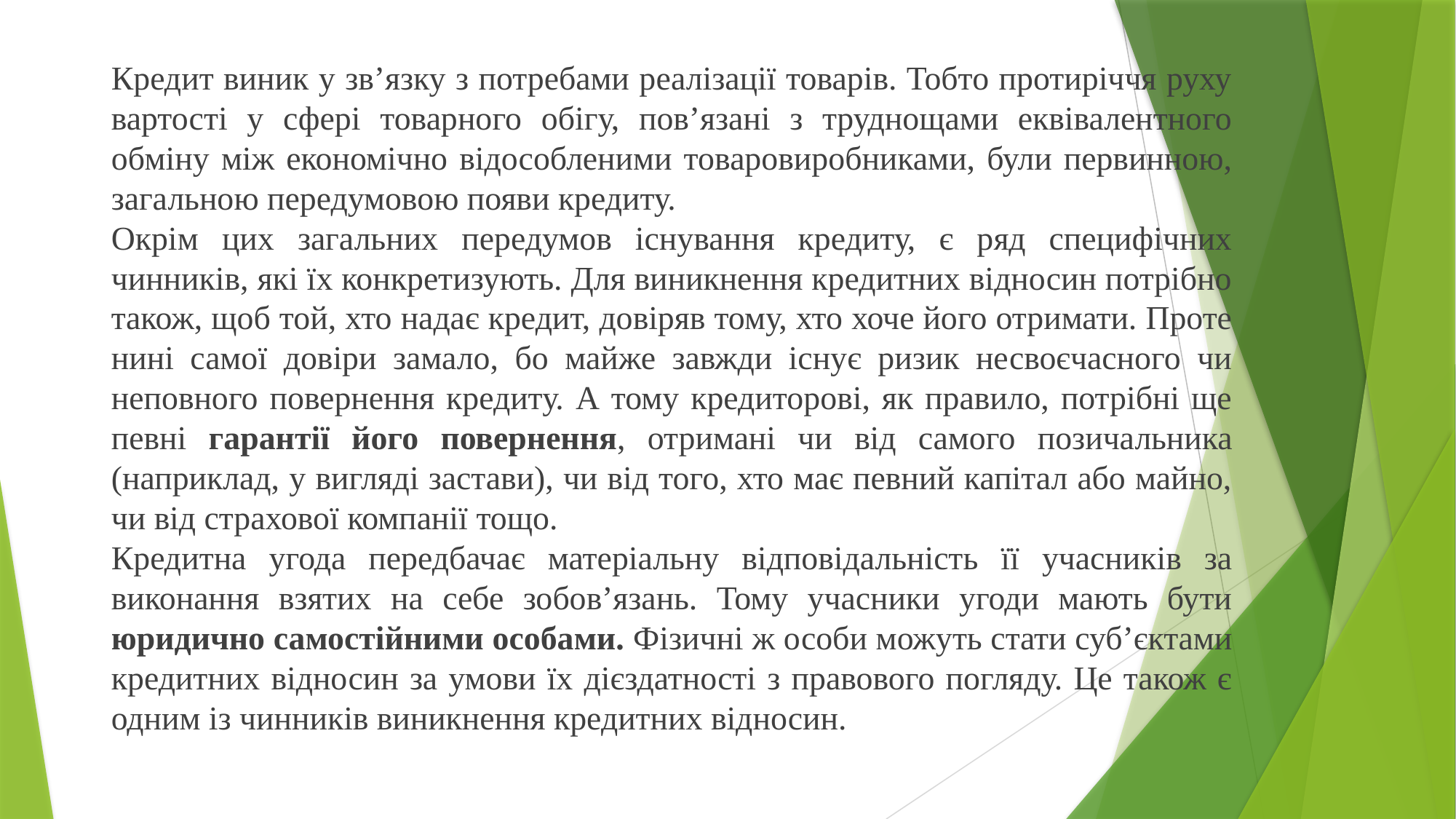

Кредит виник у зв’язку з потребами реалізації товарів. Тобто протиріччя руху вартості у сфері товарного обігу, пов’язані з труднощами еквівалентного обміну між економічно відособленими товаровиробниками, були первинною, загальною передумовою появи кредиту.
Окрім цих загальних передумов існування кредиту, є ряд специфічних чинників, які їх конкретизують. Для виникнення кредитних відносин потрібно також, щоб той, хто надає кредит, довіряв тому, хто хоче його отримати. Проте нині самої довіри замало, бо майже завжди існує ризик несвоєчасного чи неповного повернення кредиту. А тому кредиторові, як правило, потрібні ще певні гарантії його повернення, отримані чи від самого позичальника (наприклад, у вигляді застави), чи від того, хто має певний капітал або майно, чи від страхової компанії тощо.
Кредитна угода передбачає матеріальну відповідальність її учасників за виконання взятих на себе зобов’язань. Тому учасники угоди мають бути юридично самостійними особами. Фізичні ж особи можуть стати суб’єктами кредитних відносин за умови їх дієздатності з правового погляду. Це також є одним із чинників виникнення кредитних відносин.